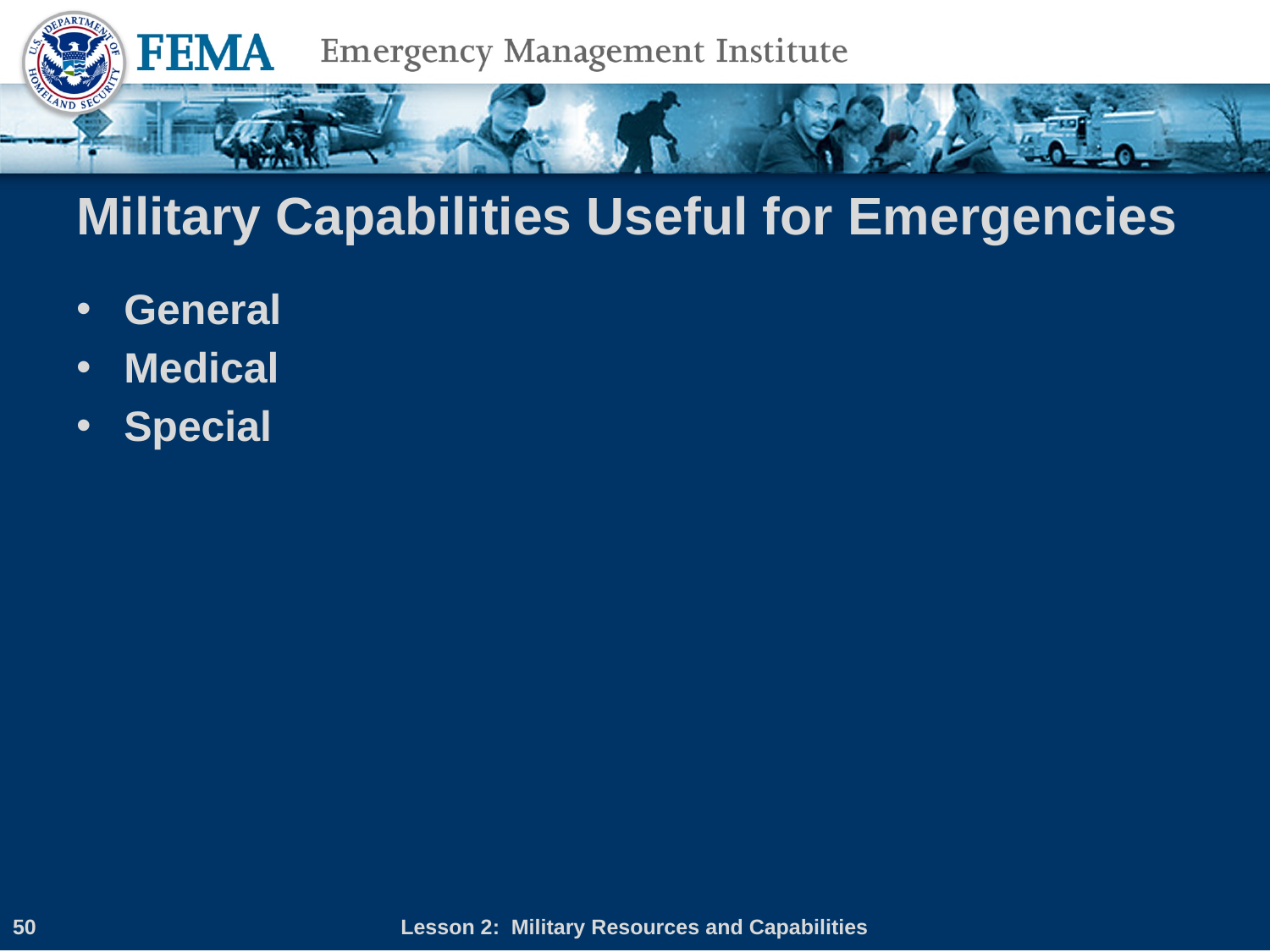

# Military Capabilities Useful for Emergencies
General
Medical
Special
50
Lesson 2:  Military Resources and Capabilities